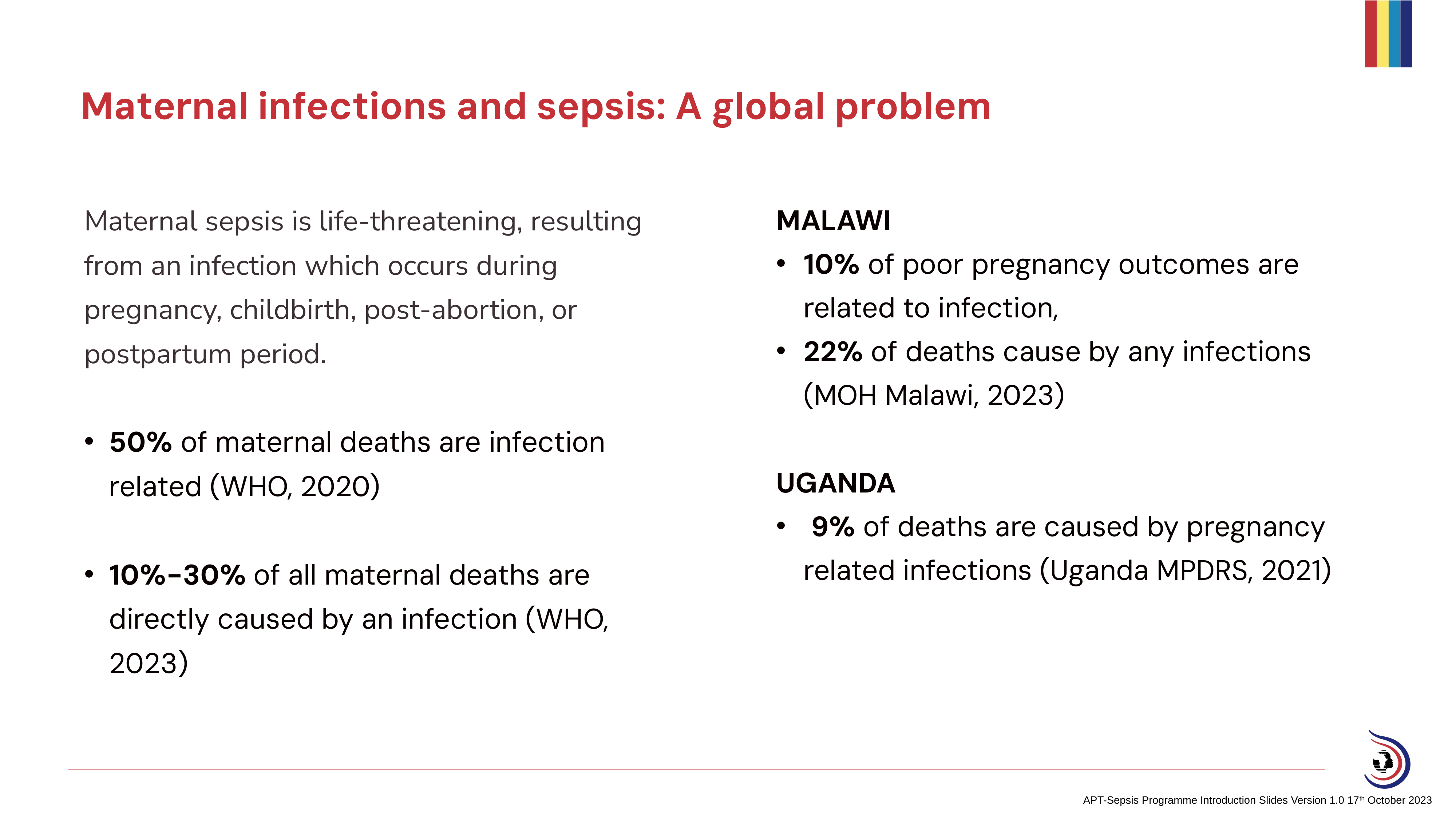

# Maternal infections and sepsis: A global problem
Maternal sepsis is life-threatening, resulting from an infection which occurs during pregnancy, childbirth, post-abortion, or postpartum period.

50% of maternal deaths are infection related (WHO, 2020)

10%-30% of all maternal deaths are directly caused by an infection (WHO, 2023)
MALAWI
10% of poor pregnancy outcomes are related to infection,
22% of deaths cause by any infections (MOH Malawi, 2023)

UGANDA
 9% of deaths are caused by pregnancy related infections (Uganda MPDRS, 2021)
APT-Sepsis Programme Introduction Slides Version 1.0 17th October 2023